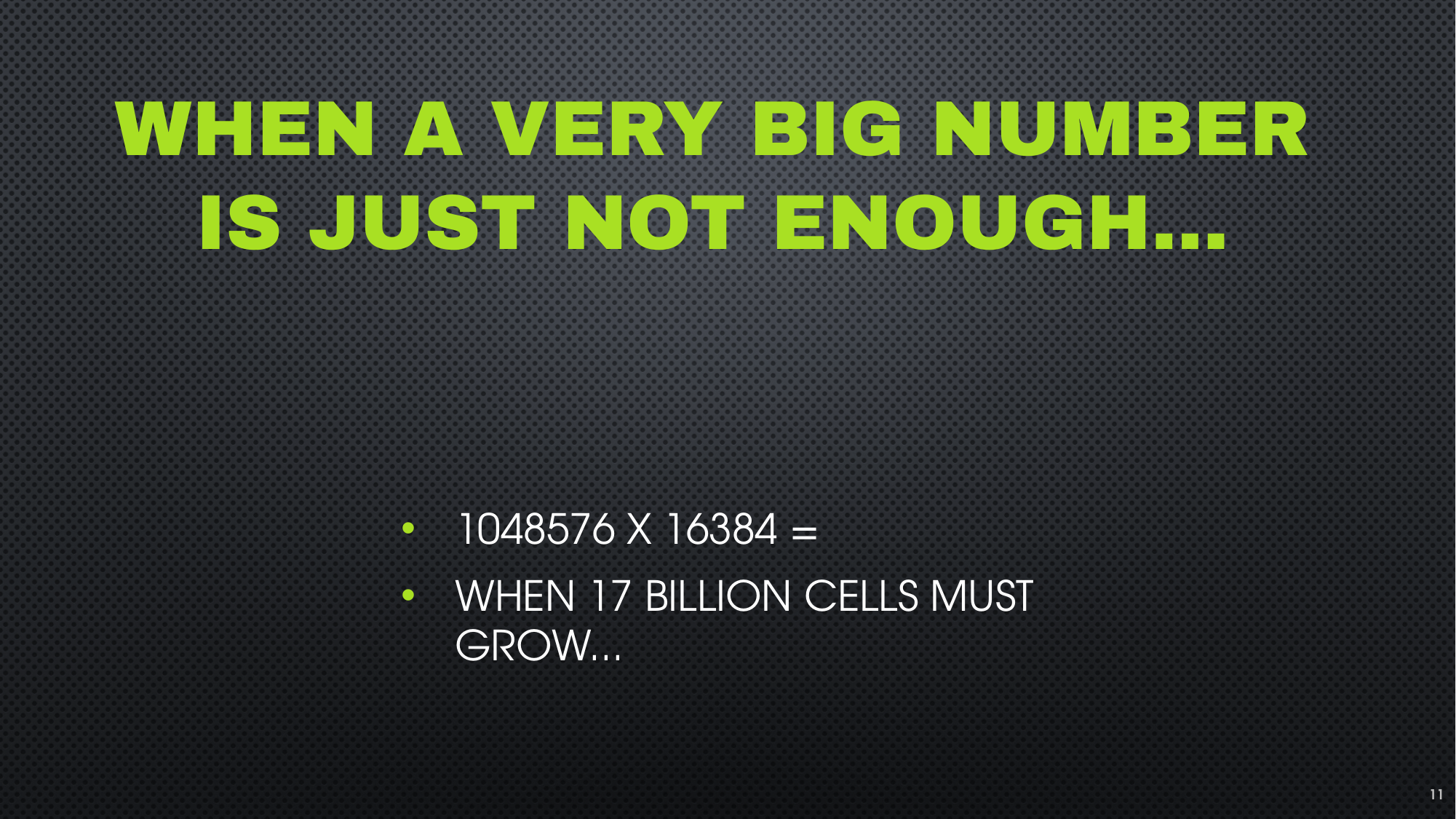

# When a very big number is just not enough…
1048576 x 16384 =
When 17 billion cells must grow...
11